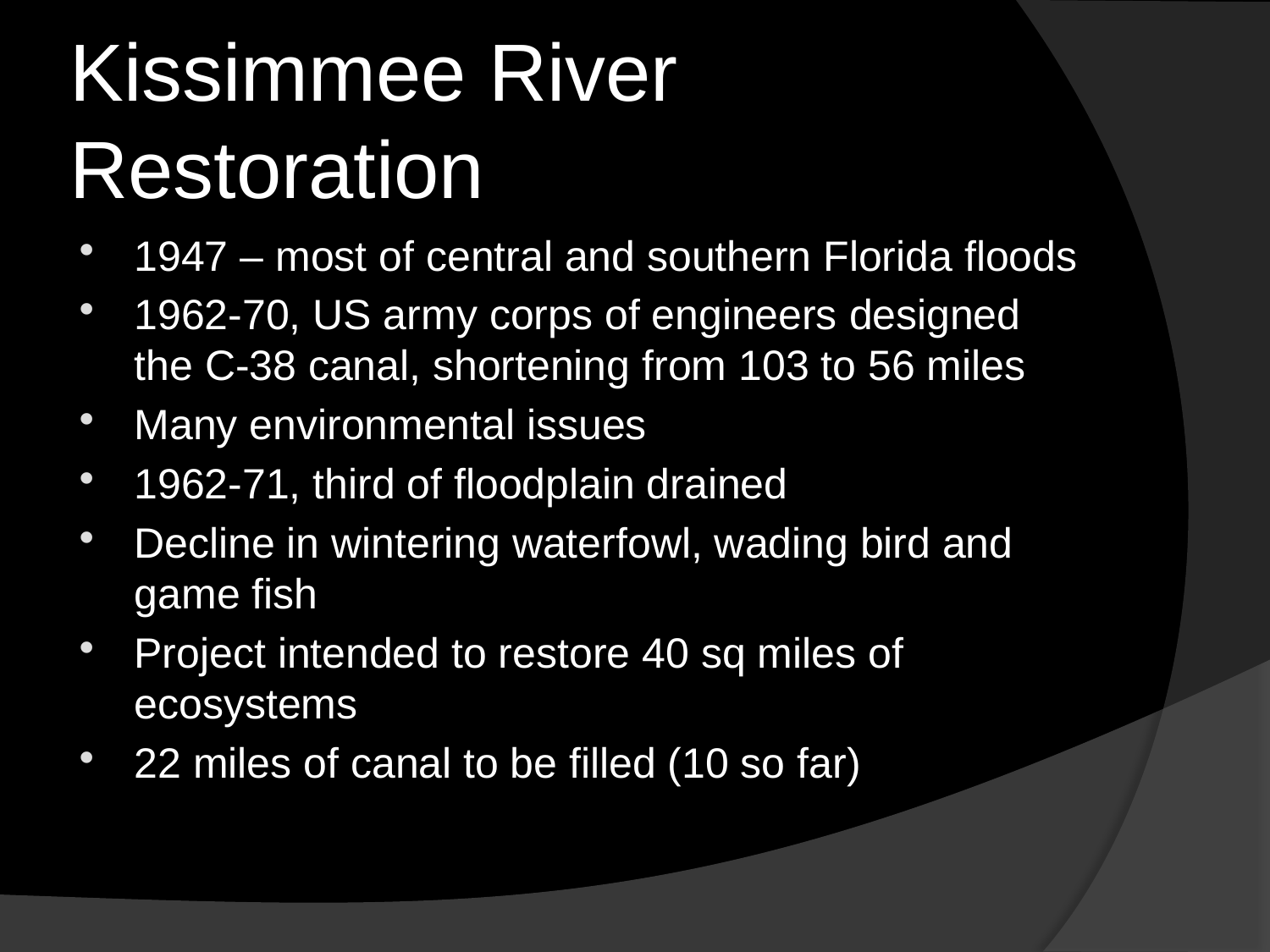

# Kissimmee River Restoration
1947 – most of central and southern Florida floods
1962-70, US army corps of engineers designed the C-38 canal, shortening from 103 to 56 miles
Many environmental issues
1962-71, third of floodplain drained
Decline in wintering waterfowl, wading bird and game fish
Project intended to restore 40 sq miles of ecosystems
22 miles of canal to be filled (10 so far)